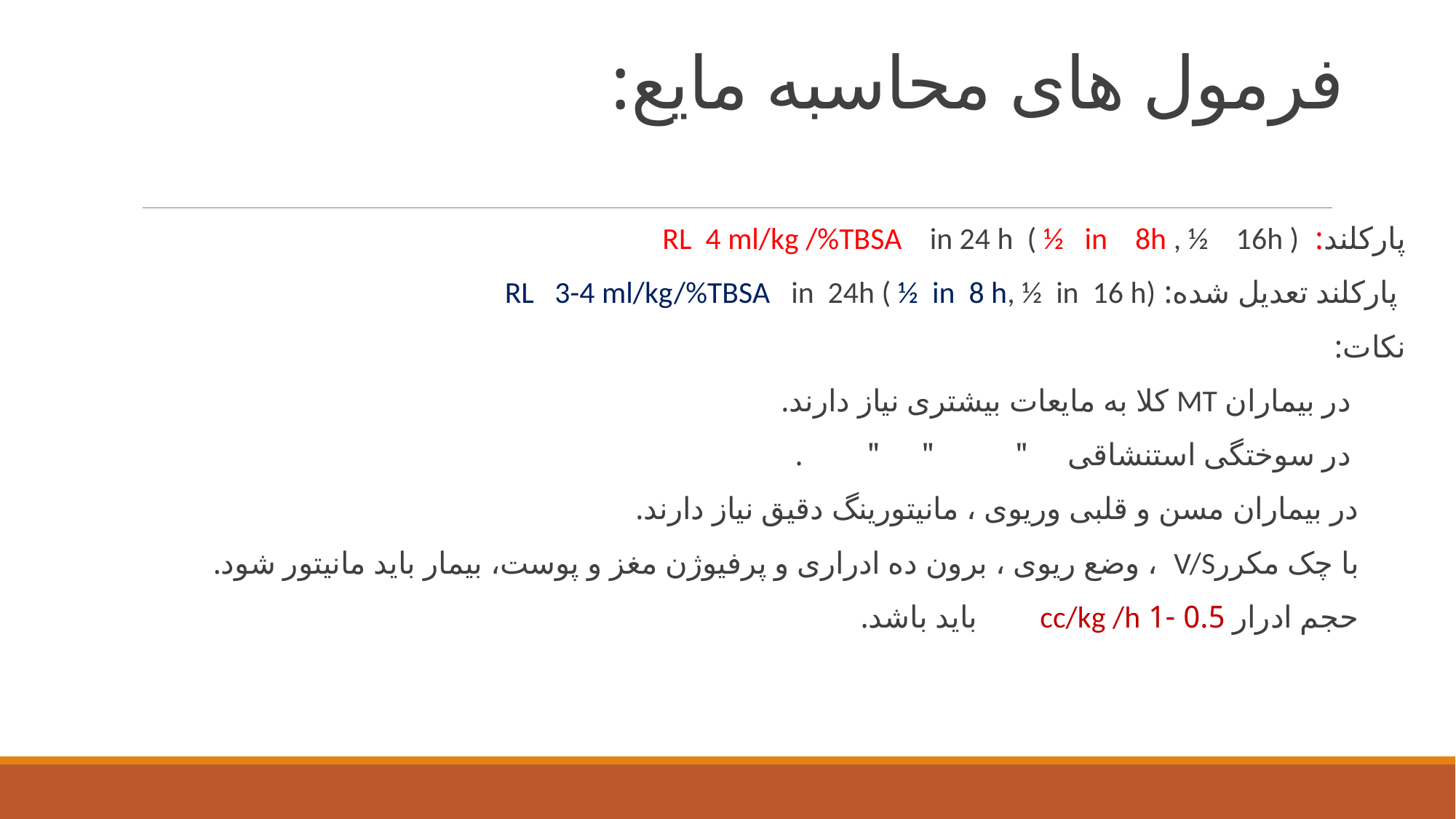

# فرمول های محاسبه مایع:

پارکلند:  RL  4 ml/kg /%TBSA    in 24 h  ( ½   in    8h , ½    16h )
 پارکلند تعدیل شده: RL   3-4 ml/kg/%TBSA   in  24h ( ½  in  8 h, ½  in  16 h)
نکات:
       در بیماران MT کلا به مایعات بیشتری نیاز دارند.
       در سوختگی استنشاقی     "          "     "        .
      در بیماران مسن و قلبی وریوی ، مانیتورینگ دقیق نیاز دارند.
      با چک مکررV/S  ، وضع ریوی ، برون ده ادراری و پرفیوژن مغز و پوست، بیمار باید مانیتور شود.
      حجم ادرار 0.5 -1 cc/kg /h        باید باشد.